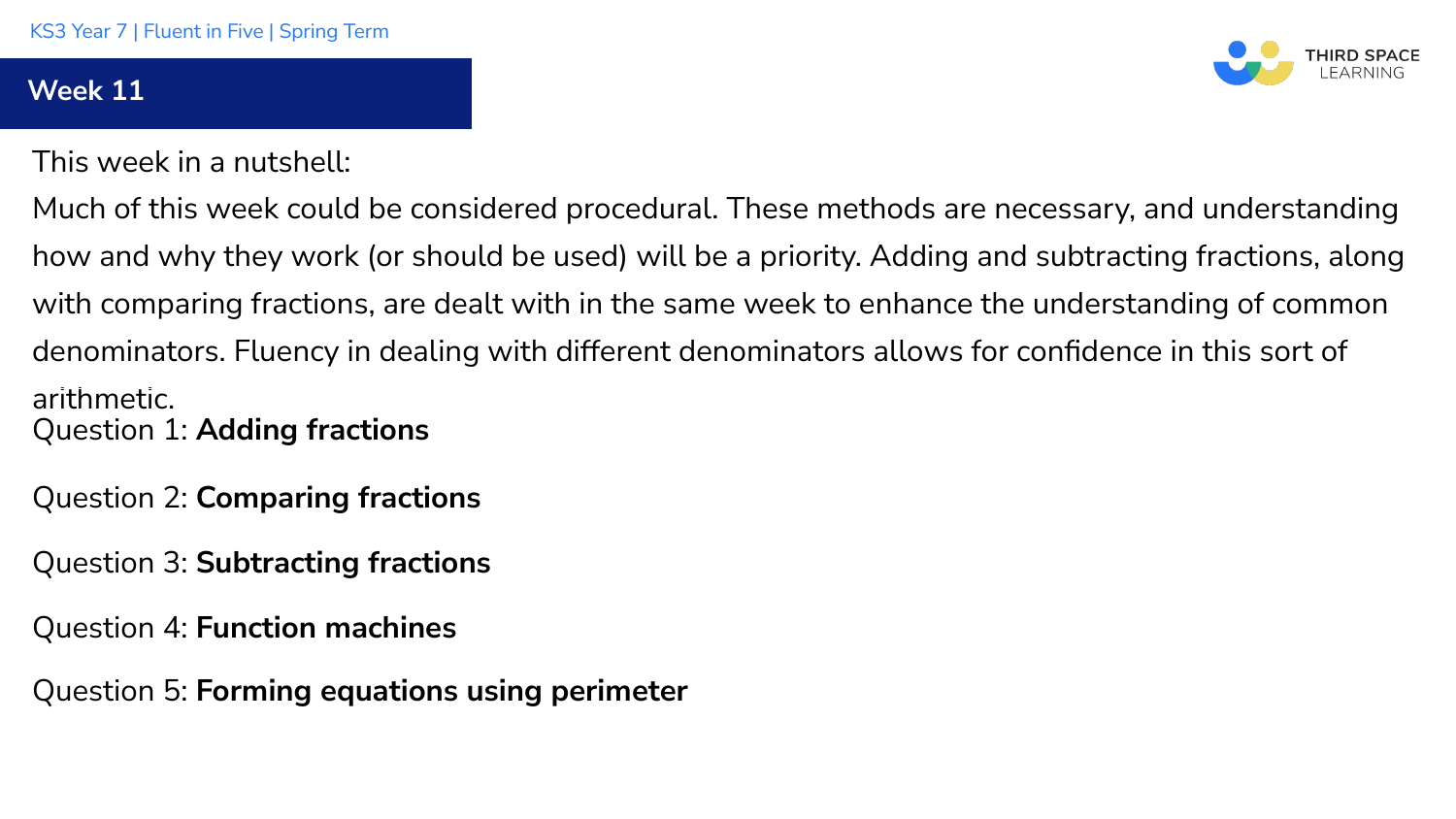

Week 11
| This week in a nutshell: Much of this week could be considered procedural. These methods are necessary, and understanding how and why they work (or should be used) will be a priority. Adding and subtracting fractions, along with comparing fractions, are dealt with in the same week to enhance the understanding of common denominators. Fluency in dealing with different denominators allows for confidence in this sort of arithmetic. |
| --- |
| Question 1: Adding fractions |
| Question 2: Comparing fractions |
| Question 3: Subtracting fractions |
| Question 4: Function machines |
| Question 5: Forming equations using perimeter |